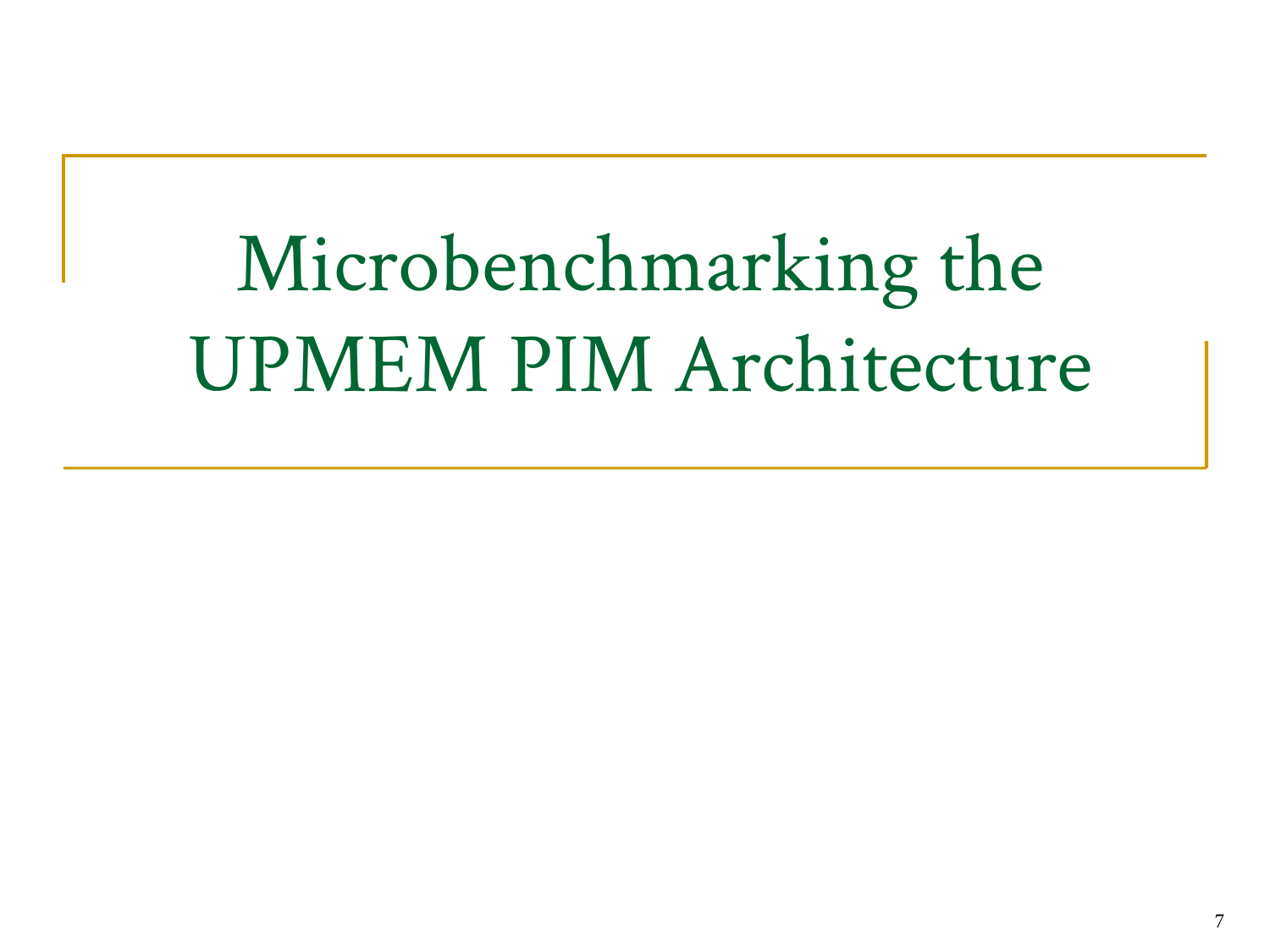

# Microbenchmarking the UPMEM PIM Architecture

7